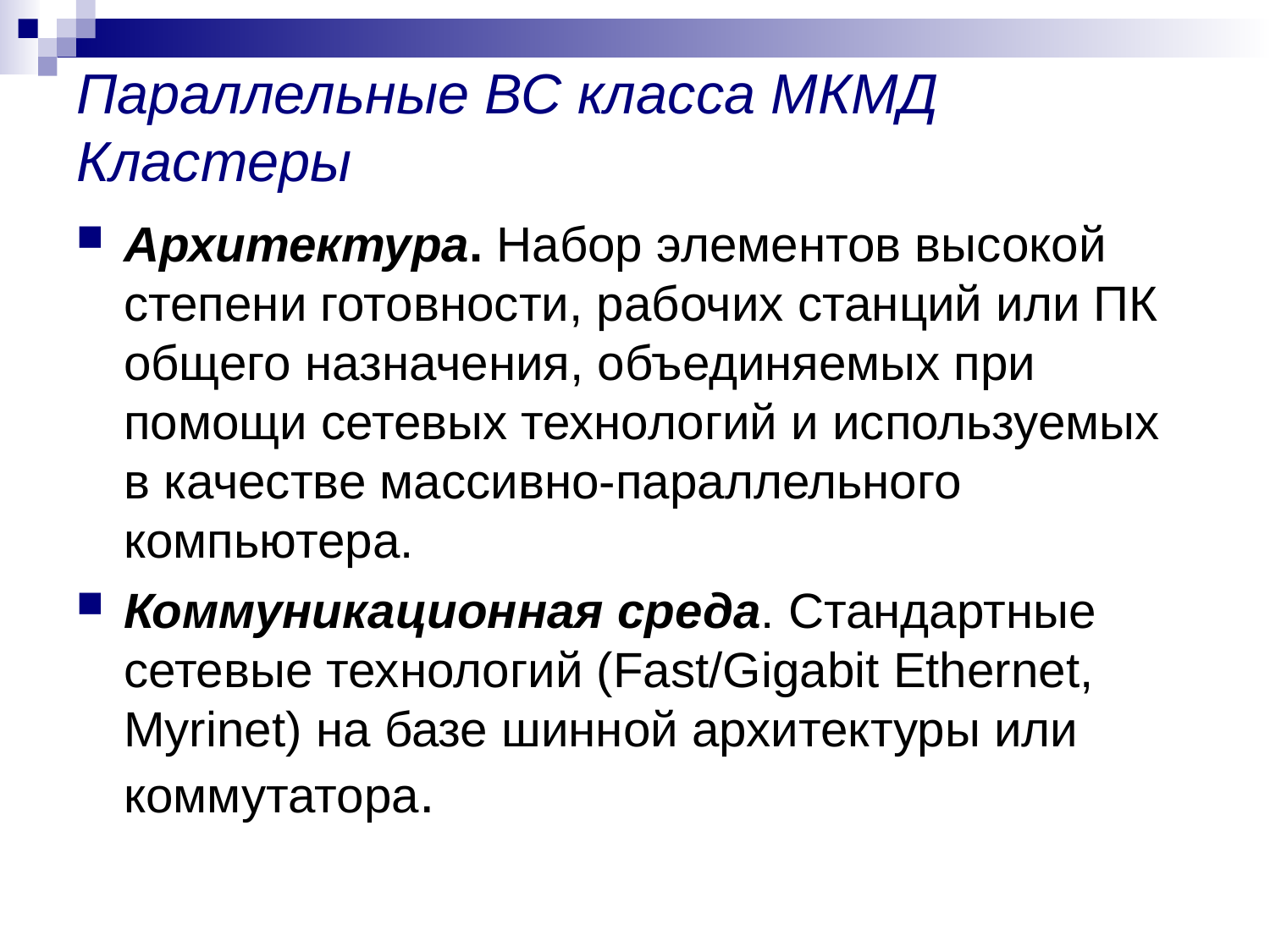

# Параллельные ВС класса МКМД Кластеры
Архитектура. Набор элементов высокой степени готовности, рабочих станций или ПК общего назначения, объединяемых при помощи сетевых технологий и используемых в качестве массивно-параллельного компьютера.
Коммуникационная среда. Стандартные сетевые технологий (Fast/Gigabit Ethernet, Myrinet) на базе шинной архитектуры или коммутатора.